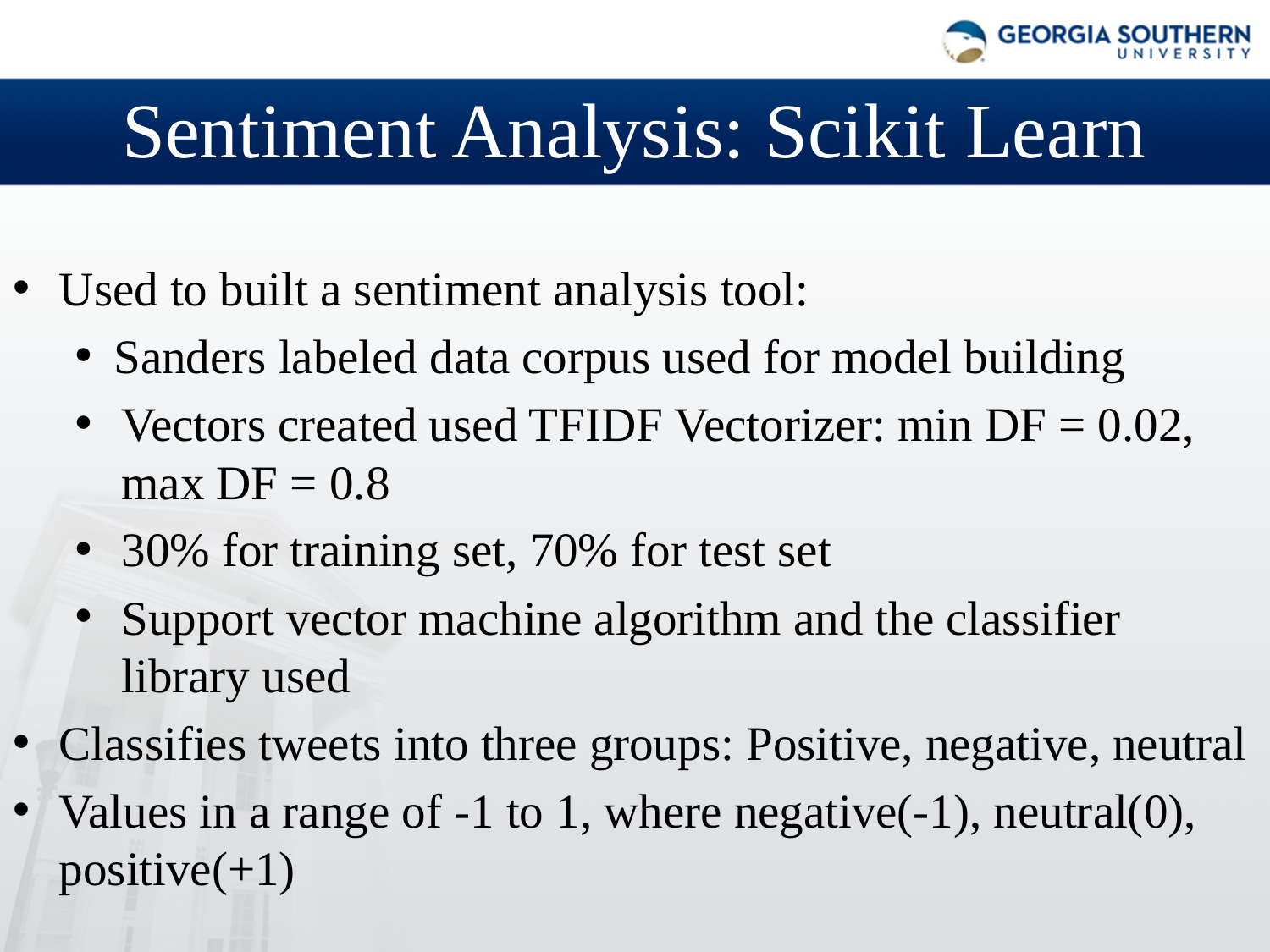

# Sentiment Analysis: Scikit Learn

Used to built a sentiment analysis tool:
Sanders labeled data corpus used for model building
Vectors created used TFIDF Vectorizer: min DF = 0.02, max DF = 0.8
30% for training set, 70% for test set
Support vector machine algorithm and the classifier library used
Classifies tweets into three groups: Positive, negative, neutral
Values in a range of -1 to 1, where negative(-1), neutral(0), positive(+1)